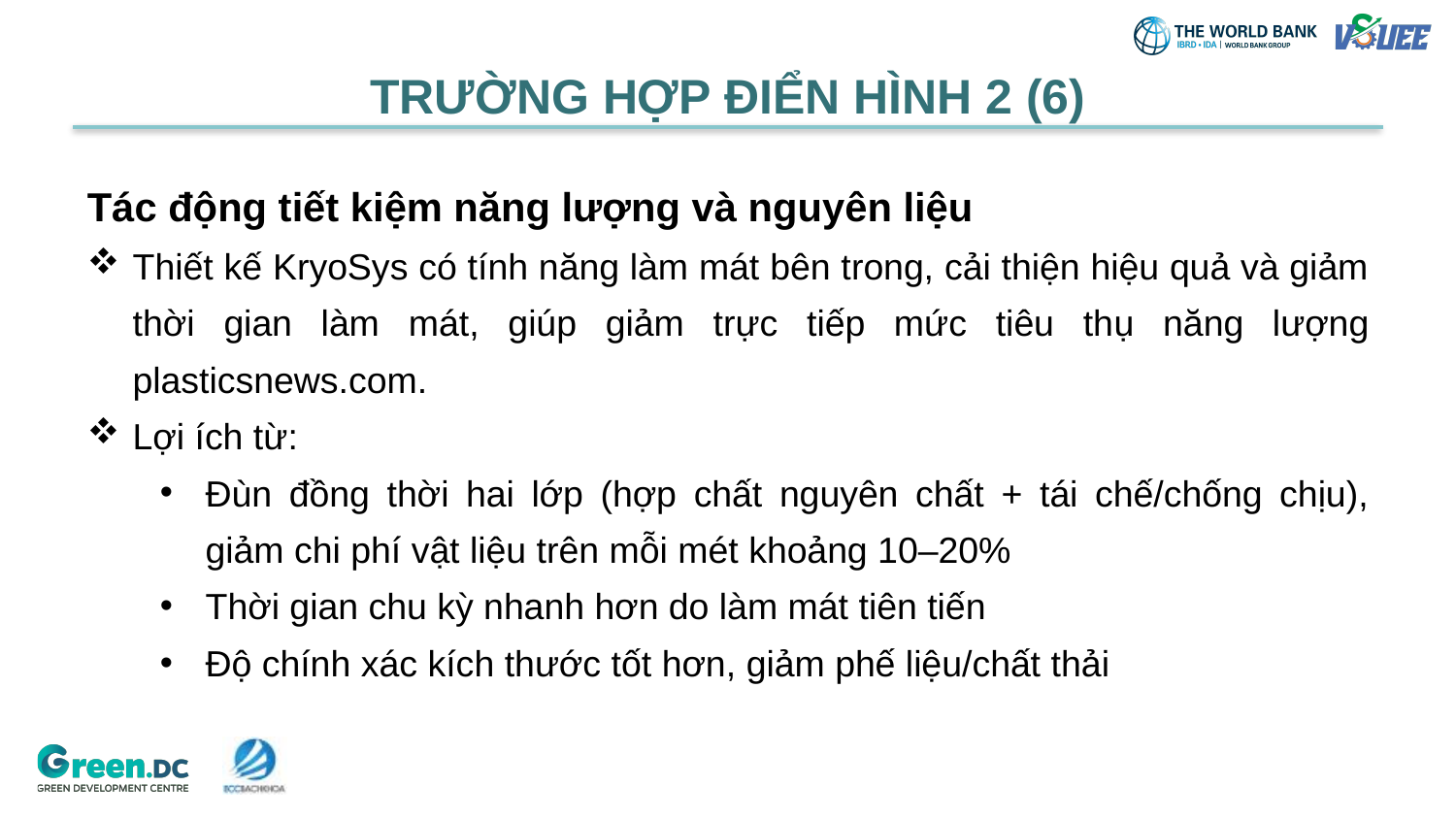

# TRƯỜNG HỢP ĐIỂN HÌNH 2 (6)
Tác động tiết kiệm năng lượng và nguyên liệu
Thiết kế KryoSys có tính năng làm mát bên trong, cải thiện hiệu quả và giảm thời gian làm mát, giúp giảm trực tiếp mức tiêu thụ năng lượng plasticsnews.com.
Lợi ích từ:
Đùn đồng thời hai lớp (hợp chất nguyên chất + tái chế/chống chịu), giảm chi phí vật liệu trên mỗi mét khoảng 10–20%
Thời gian chu kỳ nhanh hơn do làm mát tiên tiến
Độ chính xác kích thước tốt hơn, giảm phế liệu/chất thải